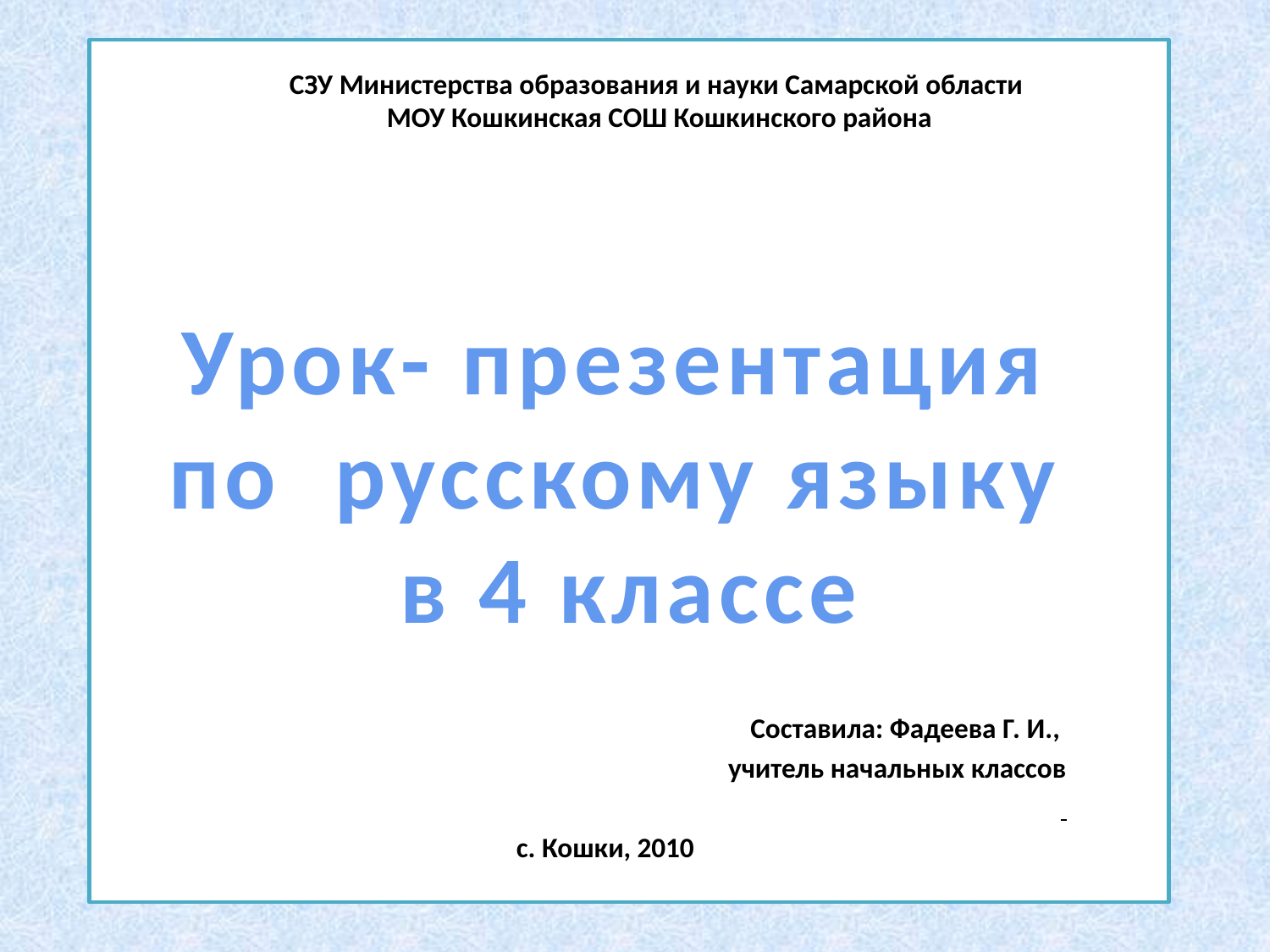

# Урок- презентация по  русскому языку в 4 классе
СЗУ Министерства образования и науки Самарской области
МОУ Кошкинская СОШ Кошкинского района
Составила: Фадеева Г. И.,
учитель начальных классов

с. Кошки, 2010